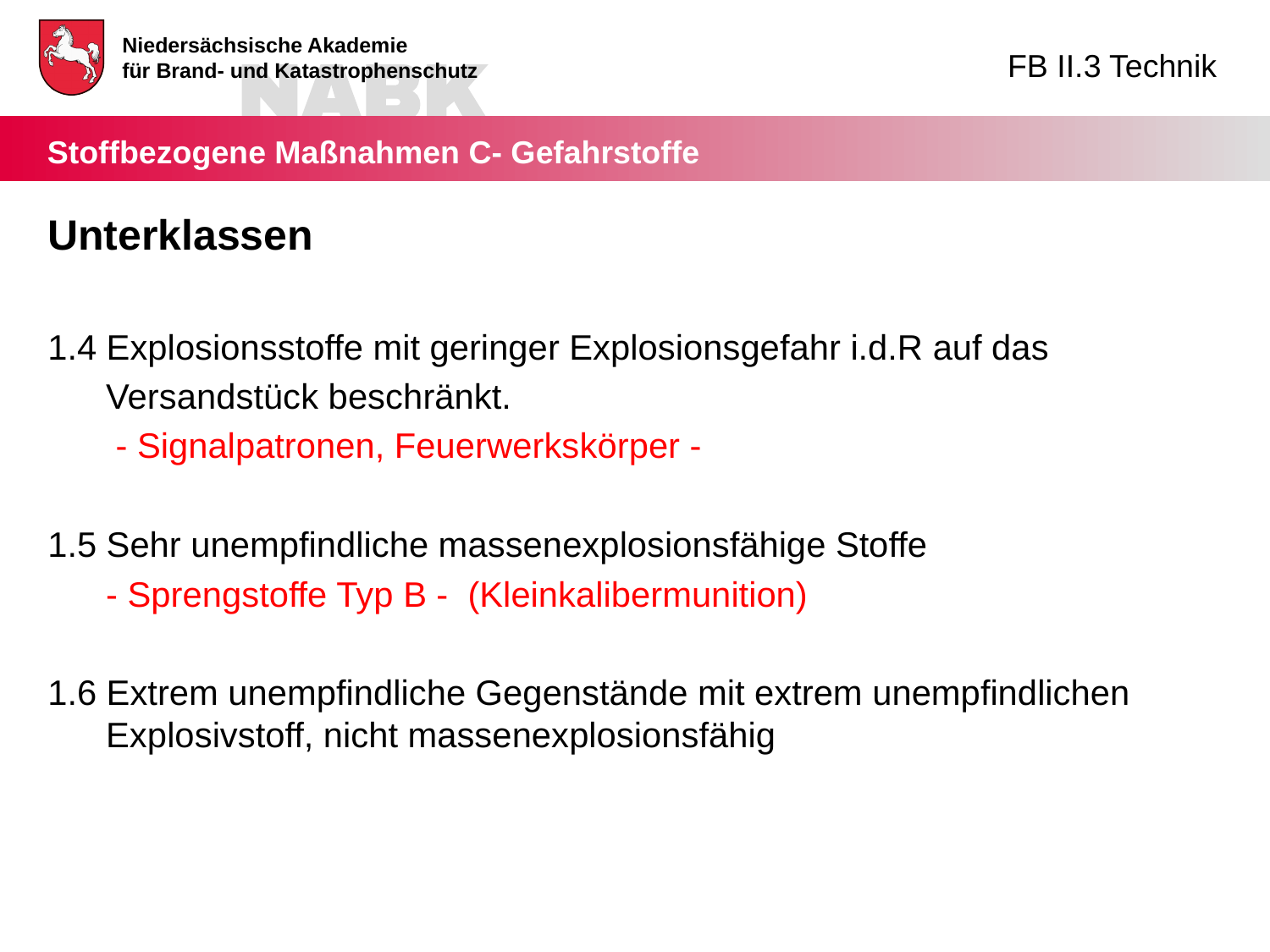

Unterklassen

1.4 Explosionsstoffe mit geringer Explosionsgefahr i.d.R auf das
      Versandstück beschränkt.
       - Signalpatronen, Feuerwerkskörper -

1.5 Sehr unempfindliche massenexplosionsfähige Stoffe
      - Sprengstoffe Typ B -  (Kleinkalibermunition)

1.6 Extrem unempfindliche Gegenstände mit extrem unempfindlichen
      Explosivstoff, nicht massenexplosionsfähig